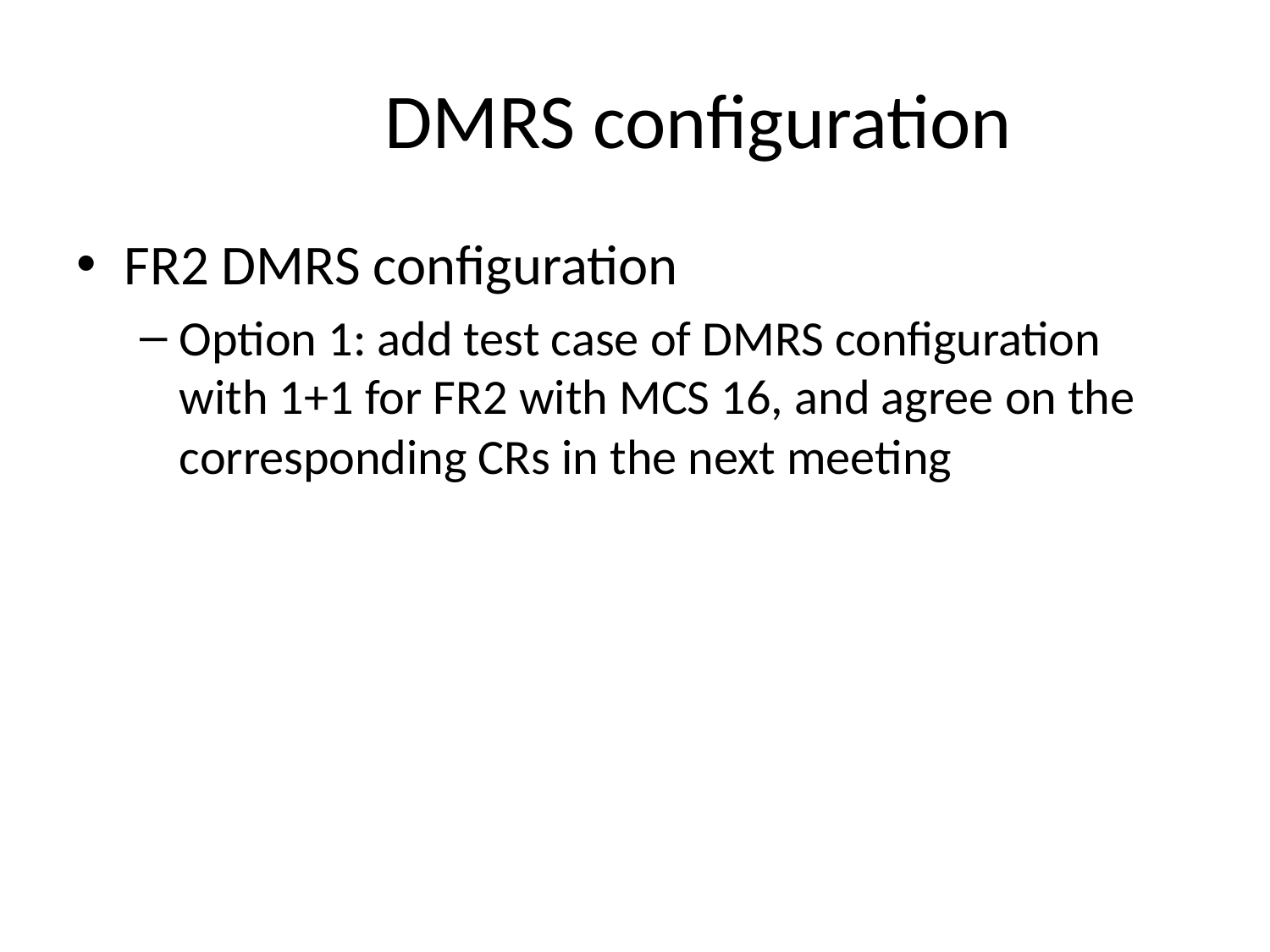

# DMRS configuration
FR2 DMRS configuration
Option 1: add test case of DMRS configuration  with 1+1 for FR2 with MCS 16, and agree on the corresponding CRs in the next meeting